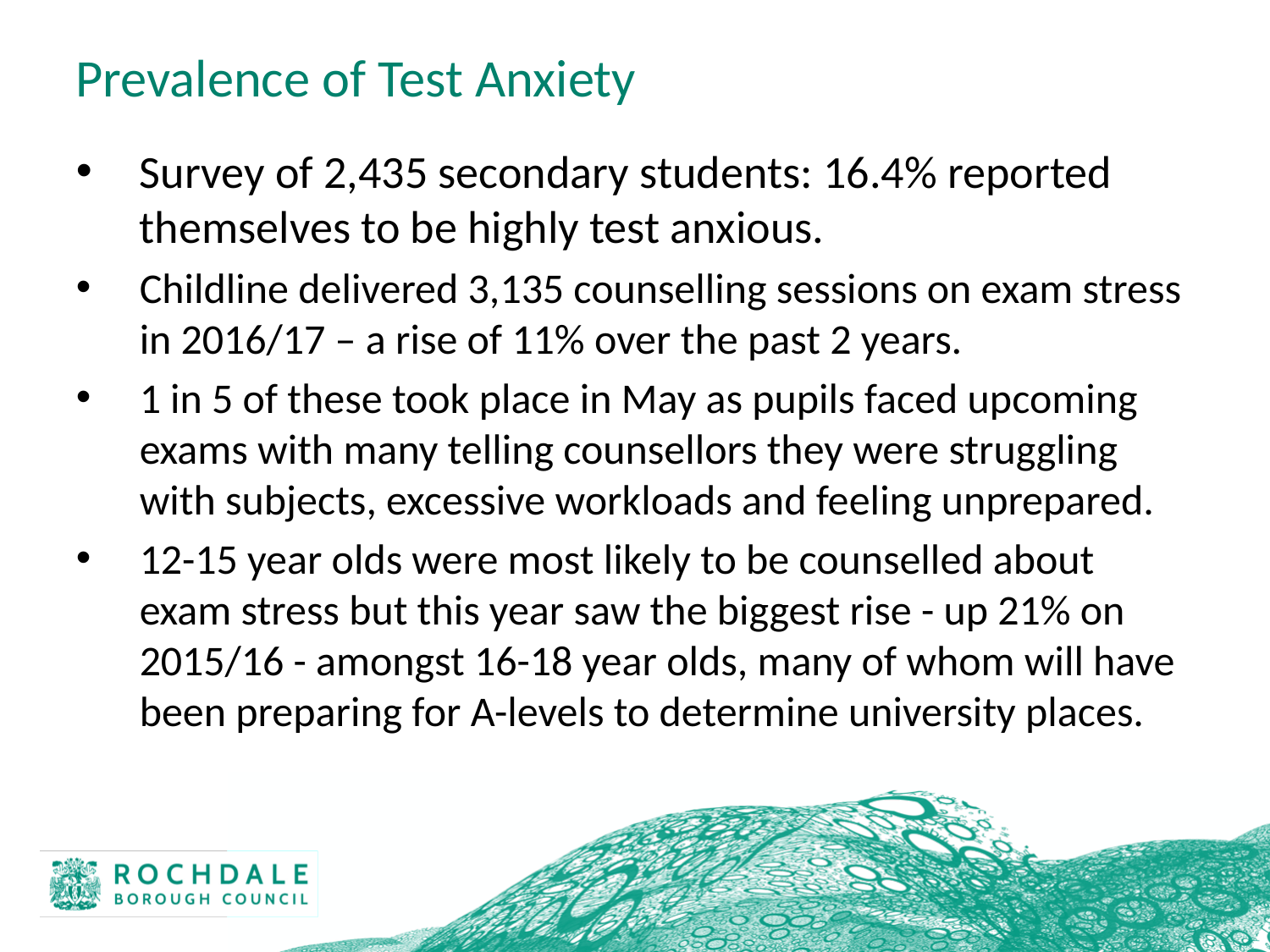

# Prevalence of Test Anxiety
Survey of 2,435 secondary students: 16.4% reported themselves to be highly test anxious.
Childline delivered 3,135 counselling sessions on exam stress in 2016/17 – a rise of 11% over the past 2 years.
1 in 5 of these took place in May as pupils faced upcoming exams with many telling counsellors they were struggling with subjects, excessive workloads and feeling unprepared.
12-15 year olds were most likely to be counselled about exam stress but this year saw the biggest rise - up 21% on 2015/16 - amongst 16-18 year olds, many of whom will have been preparing for A-levels to determine university places.